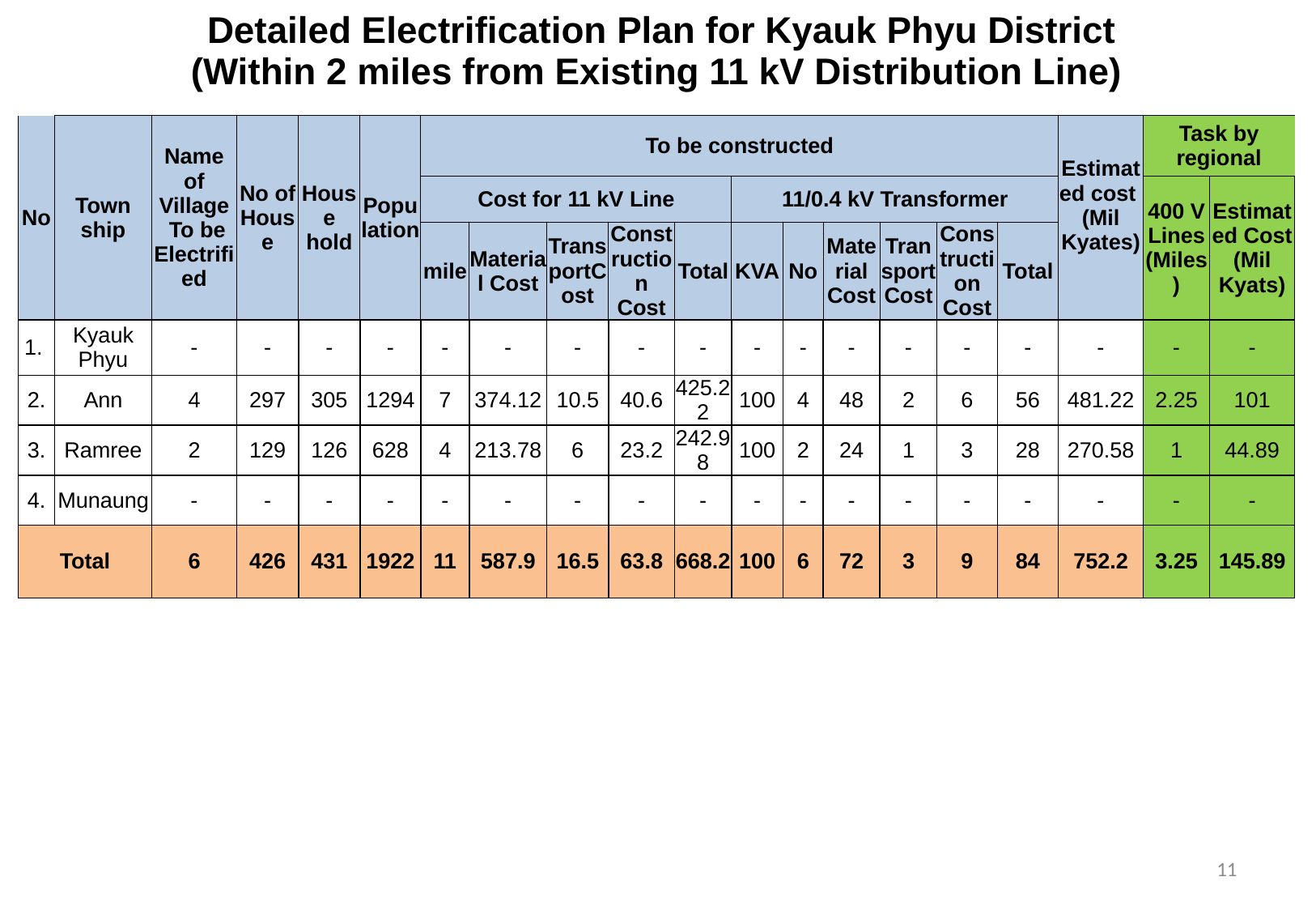

| Detailed Electrification Plan for Kyauk Phyu District (Within 2 miles from Existing 11 kV Distribution Line) |  |  |  |  |  |  |  |  |  |  |  |  |  |  |  |  |  |  |  |
| --- | --- | --- | --- | --- | --- | --- | --- | --- | --- | --- | --- | --- | --- | --- | --- | --- | --- | --- | --- |
| No | Town ship | Name of Village To be Electrified | No of House | House hold | Popu lation | To be constructed |  |  |  |  |  |  |  |  |  |  | Estimated cost (Mil Kyates) | Task by regional |  |
|  |  |  |  |  |  | Cost for 11 kV Line |  |  |  |  | 11/0.4 kV Transformer |  |  |  |  |  |  | 400 V Lines (Miles) | Estimated Cost (Mil Kyats) |
|  |  |  |  |  |  | mile | Material Cost | TransportCost | Construction Cost | Total | KVA | No | Material Cost | TransportCost | Construction Cost | Total |  |  |  |
| 1. | Kyauk Phyu | - | - | - | - | - | - | - | - | - | - | - | - | - | - | - | - | - | - |
| 2. | Ann | 4 | 297 | 305 | 1294 | 7 | 374.12 | 10.5 | 40.6 | 425.22 | 100 | 4 | 48 | 2 | 6 | 56 | 481.22 | 2.25 | 101 |
| 3. | Ramree | 2 | 129 | 126 | 628 | 4 | 213.78 | 6 | 23.2 | 242.98 | 100 | 2 | 24 | 1 | 3 | 28 | 270.58 | 1 | 44.89 |
| 4. | Munaung | - | - | - | - | - | - | - | - | - | - | - | - | - | - | - | - | - | - |
| Total |  | 6 | 426 | 431 | 1922 | 11 | 587.9 | 16.5 | 63.8 | 668.2 | 100 | 6 | 72 | 3 | 9 | 84 | 752.2 | 3.25 | 145.89 |
11